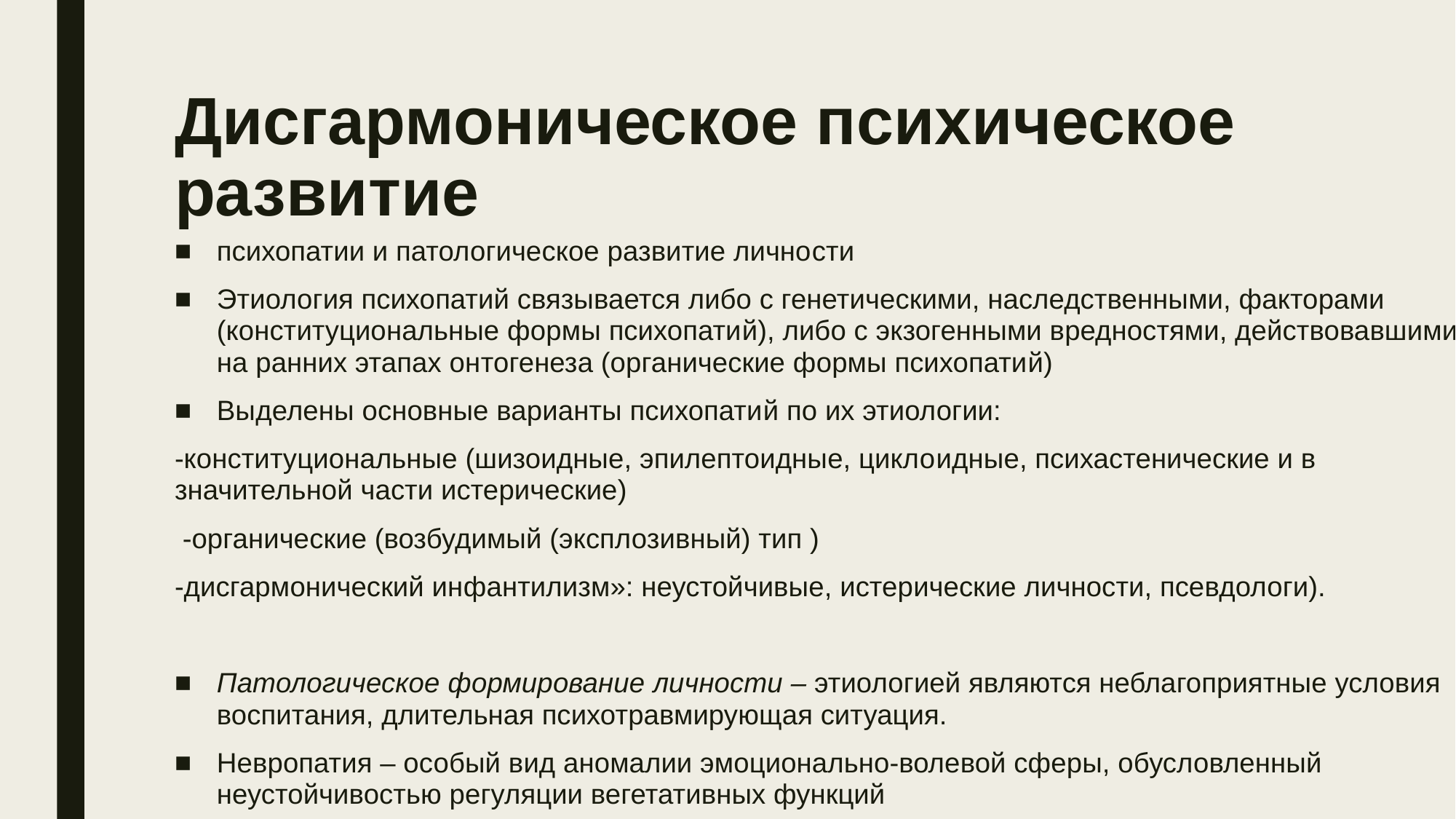

# Дисгармоническое психическое развитие
психопатии и патологическое развитие лично­сти
Этиология психопатий связывается либо с генетическими, наследственными, факторами (конституциональные формы психопатий), либо с экзогенными вредностями, действовавшими на ранних этапах он­тогенеза (органические формы психопатий)
Выделены основные варианты психопатий по их этиологии:
-конститу­циональные (шизоидные, эпилептоидные, цикло­идные, психастенические и в значительной части истерические)
 -органические (возбудимый (эксплозивный) тип )
-дисгармонический ин­фантилизм»: неустойчивые, истерические личности, псевдологи).

Патологическое формирование личности – этиологией являются неблагоприятные условия воспи­тания, длительная психотравмирующая ситуация.
Невропатия – особый вид аномалии эмоционально-волевой сферы, обусловленный  неустойчивостью регуляции вегетативных функций